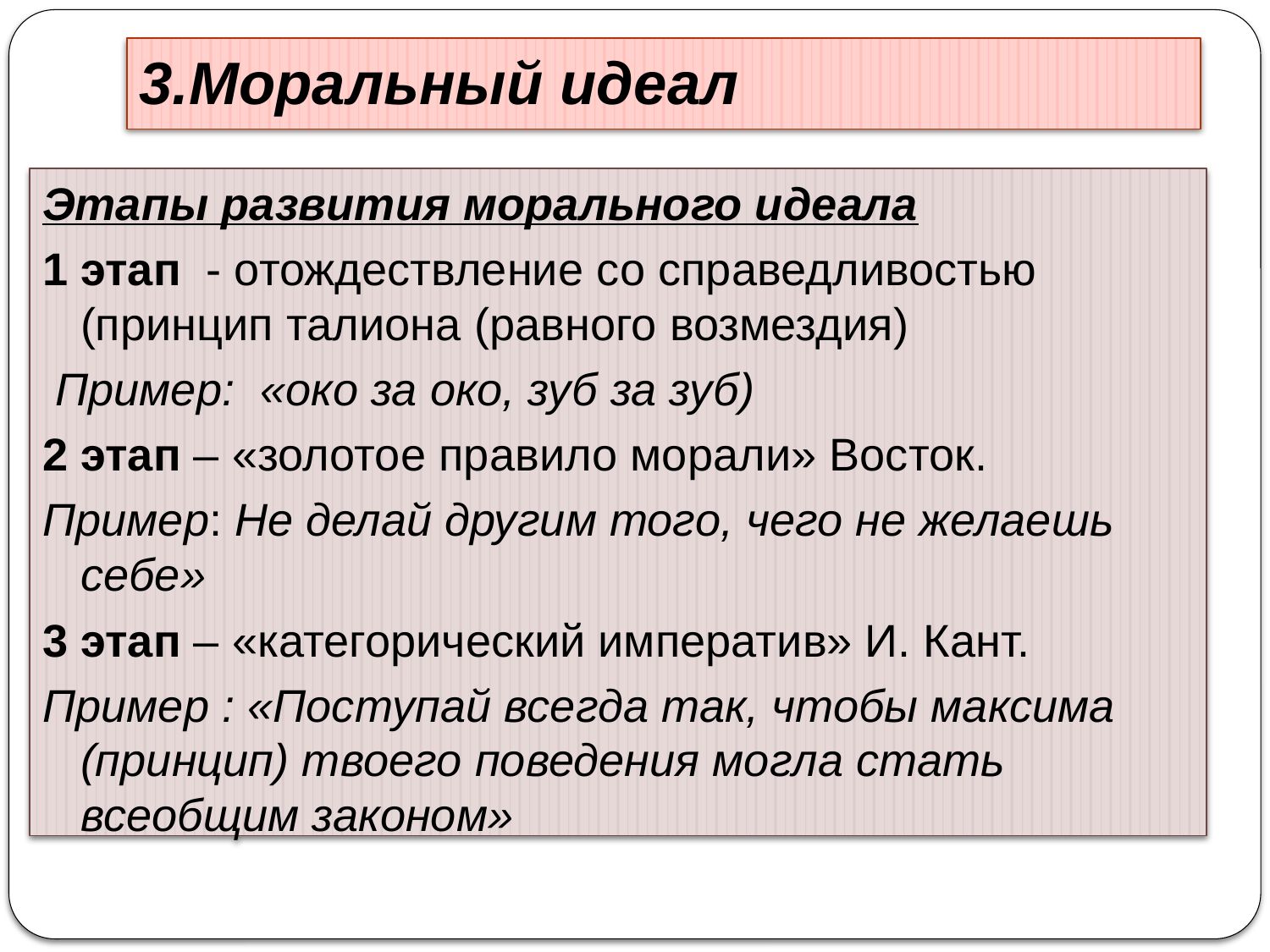

# 3.Моральный идеал
Этапы развития морального идеала
1 этап  - отождествление со справедливостью (принцип талиона (равного возмездия)
 Пример:  «око за око, зуб за зуб)
2 этап – «золотое правило морали» Восток.
Пример: Не делай другим того, чего не желаешь себе»
3 этап – «категорический императив» И. Кант.
Пример : «Поступай всегда так, чтобы максима (принцип) твоего поведения могла стать всеобщим законом»